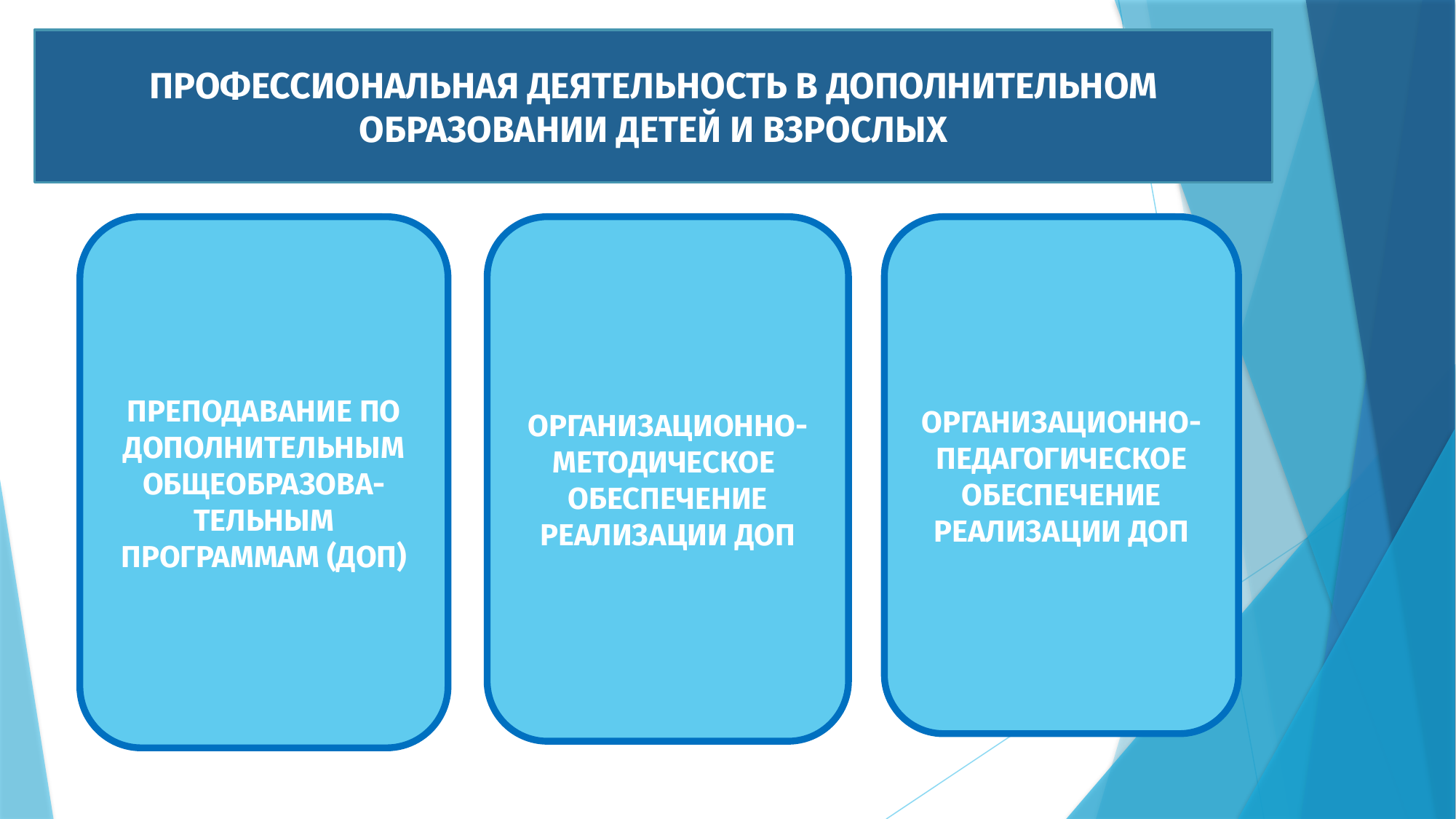

# ПРОФЕССИОНАЛЬНАЯ ДЕЯТЕЛЬНОСТЬ В ДОПОЛНИТЕЛЬНОМ ОБРАЗОВАНИИ ДЕТЕЙ И ВЗРОСЛЫХ

ОРГАНИЗАЦИОННО-МЕТОДИЧЕСКОЕ  ОБЕСПЕЧЕНИЕ РЕАЛИЗАЦИИ ДОП
ОРГАНИЗАЦИОННО-ПЕДАГОГИЧЕСКОЕ ОБЕСПЕЧЕНИЕ РЕАЛИЗАЦИИ ДОП
ПРЕПОДАВАНИЕ ПО ДОПОЛНИТЕЛЬНЫМ ОБЩЕОБРАЗОВА-
ТЕЛЬНЫМ ПРОГРАММАМ (ДОП)